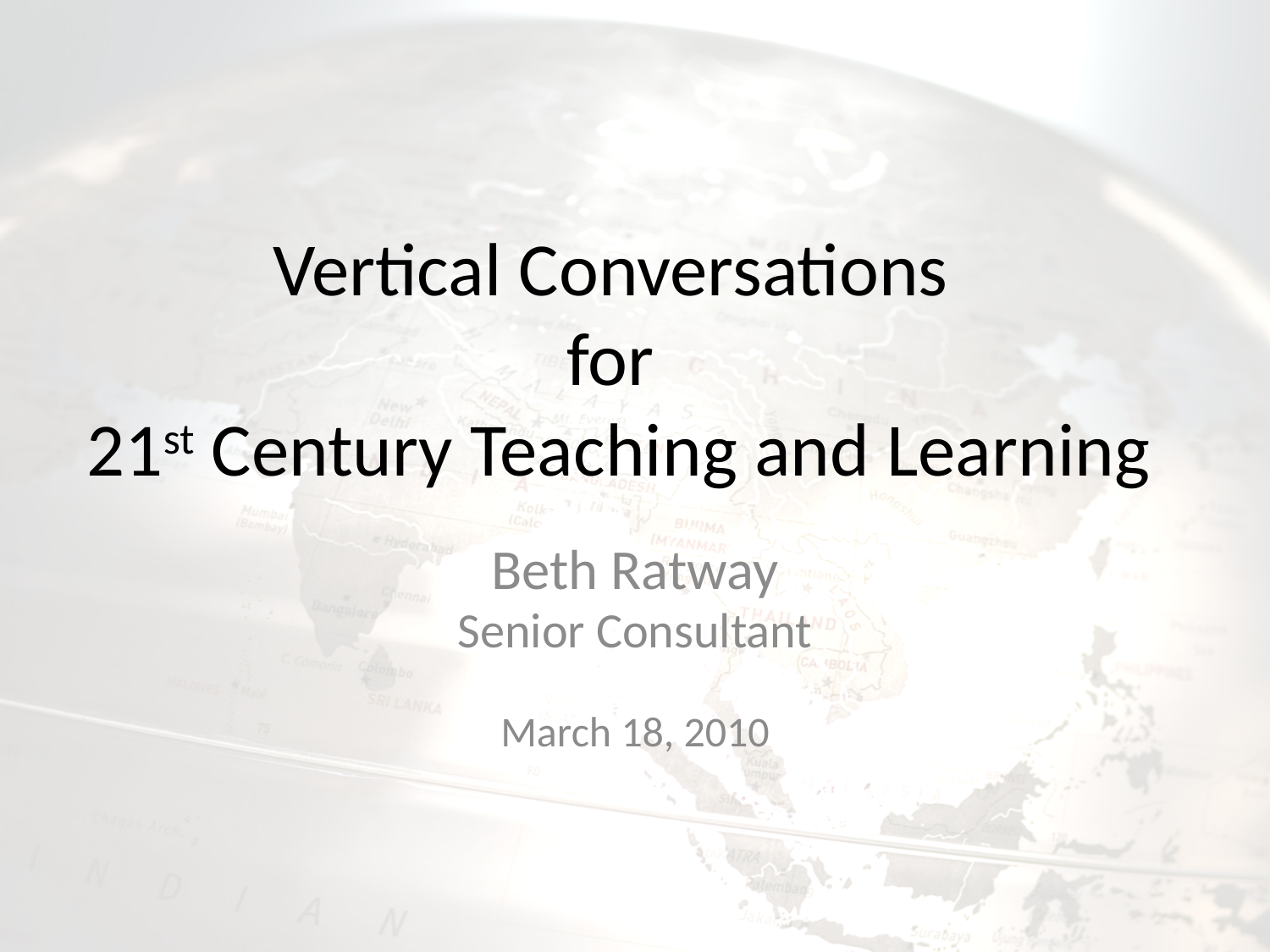

# Vertical Conversations for 21st Century Teaching and Learning
Beth Ratway
Senior Consultant

March 18, 2010